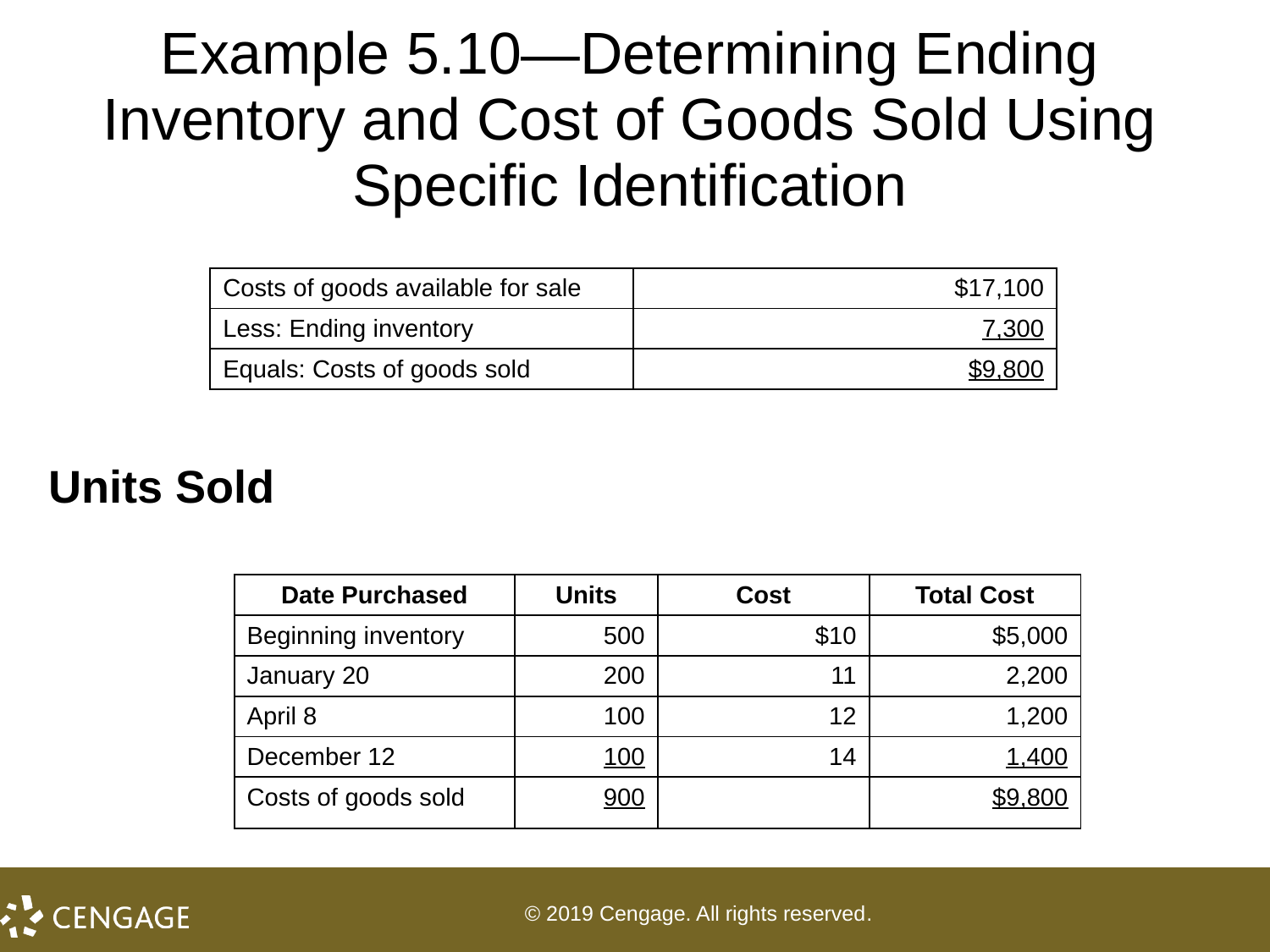

# Example 5.10—Determining Ending Inventory and Cost of Goods Sold Using Specific Identification
| Costs of goods available for sale | $17,100 |
| --- | --- |
| Less: Ending inventory | 7,300 |
| Equals: Costs of goods sold | $9,800 |
Units Sold
| Date Purchased | Units | Cost | Total Cost |
| --- | --- | --- | --- |
| Beginning inventory | 500 | $10 | $5,000 |
| January 20 | 200 | 11 | 2,200 |
| April 8 | 100 | 12 | 1,200 |
| December 12 | 100 | 14 | 1,400 |
| Costs of goods sold | 900 |  | $9,800 |